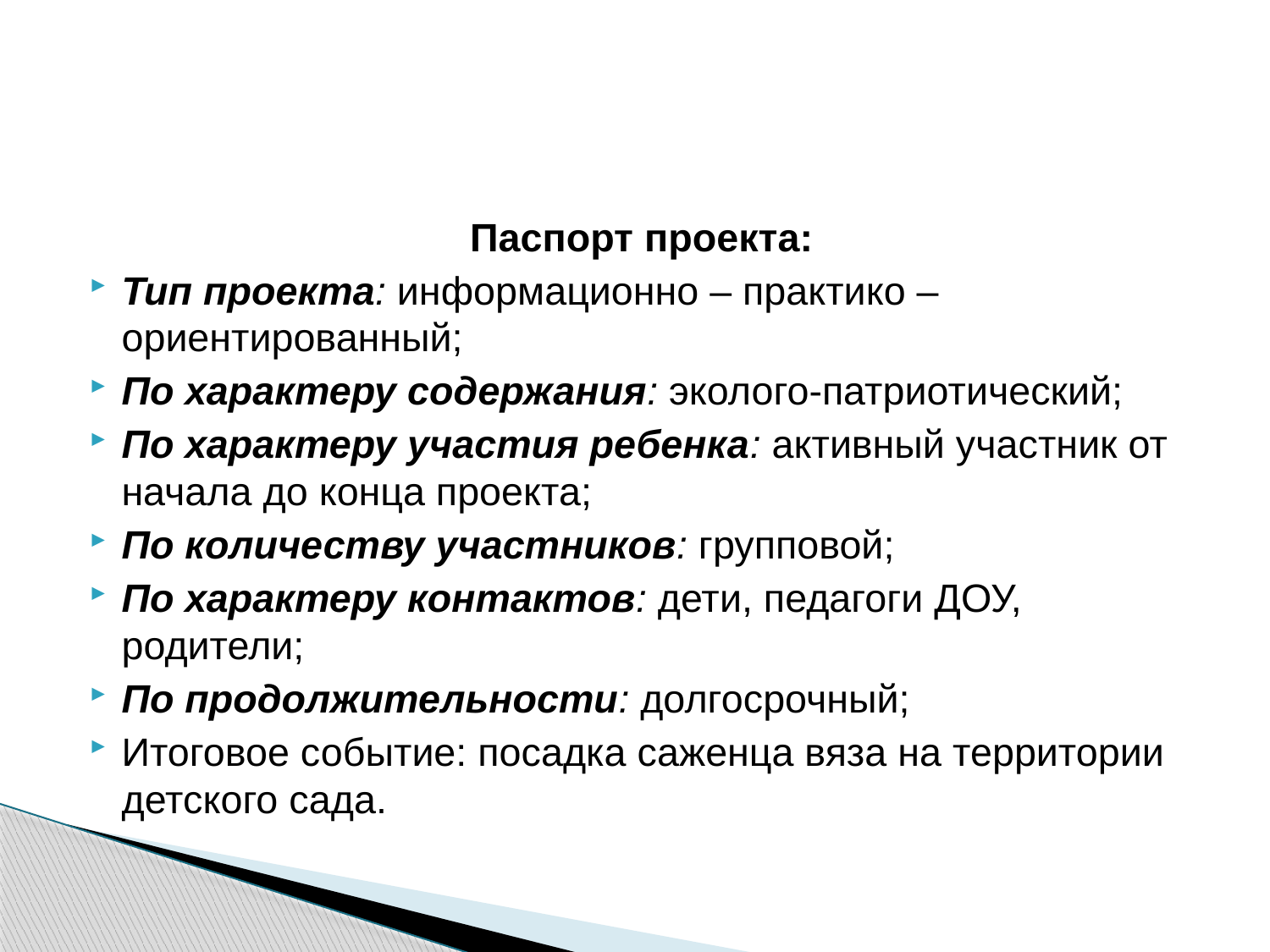

#
Паспорт проекта:
Тип проекта: информационно – практико – ориентированный;
По характеру содержания: эколого-патриотический;
По характеру участия ребенка: активный участник от начала до конца проекта;
По количеству участников: групповой;
По характеру контактов: дети, педагоги ДОУ, родители;
По продолжительности: долгосрочный;
Итоговое событие: посадка саженца вяза на территории детского сада.